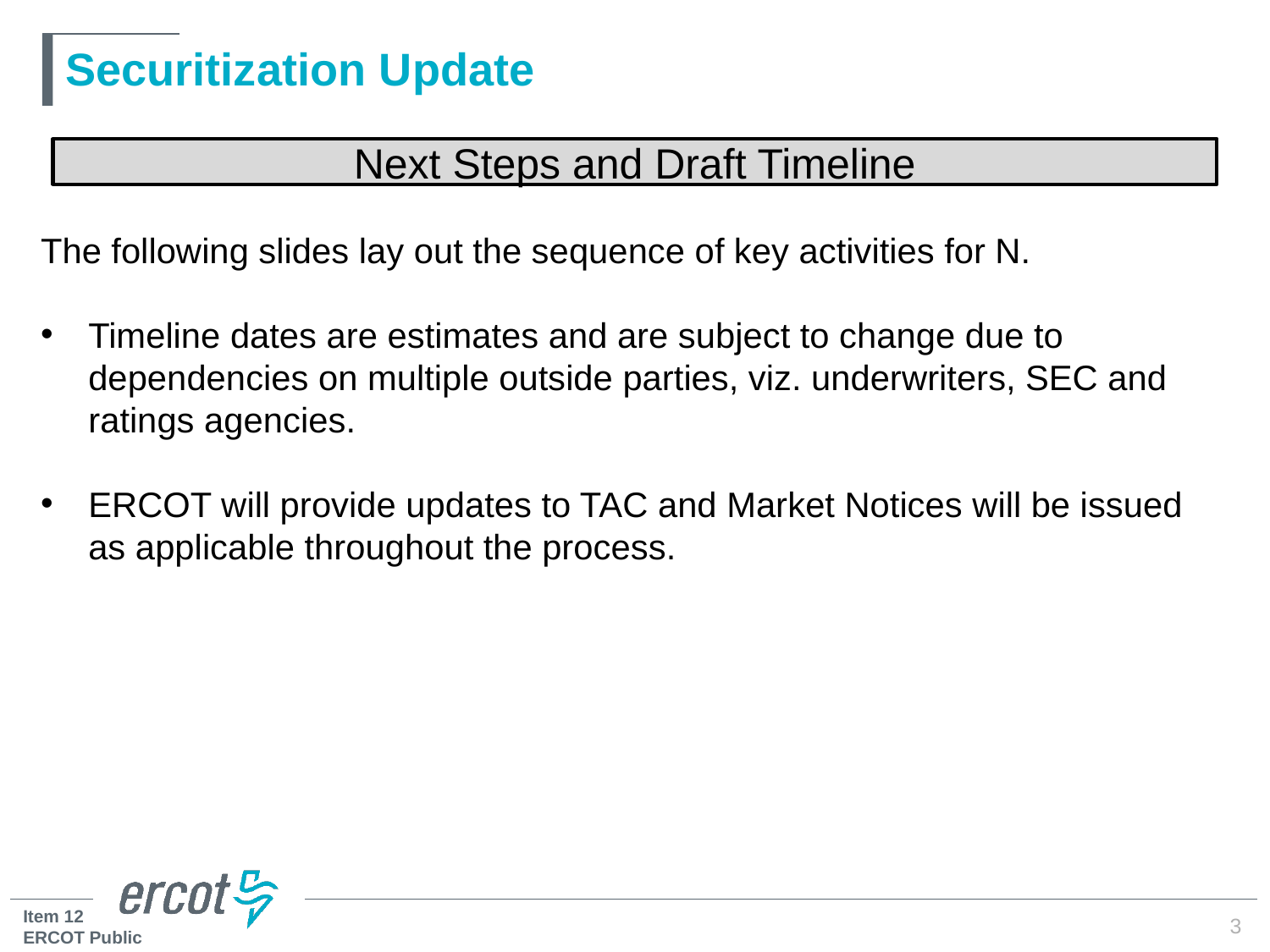

# Securitization Update
Next Steps and Draft Timeline
The following slides lay out the sequence of key activities for N.

Timeline dates are estimates and are subject to change due to dependencies on multiple outside parties, viz. underwriters, SEC and ratings agencies.

ERCOT will provide updates to TAC and Market Notices will be issued as applicable throughout the process.

3